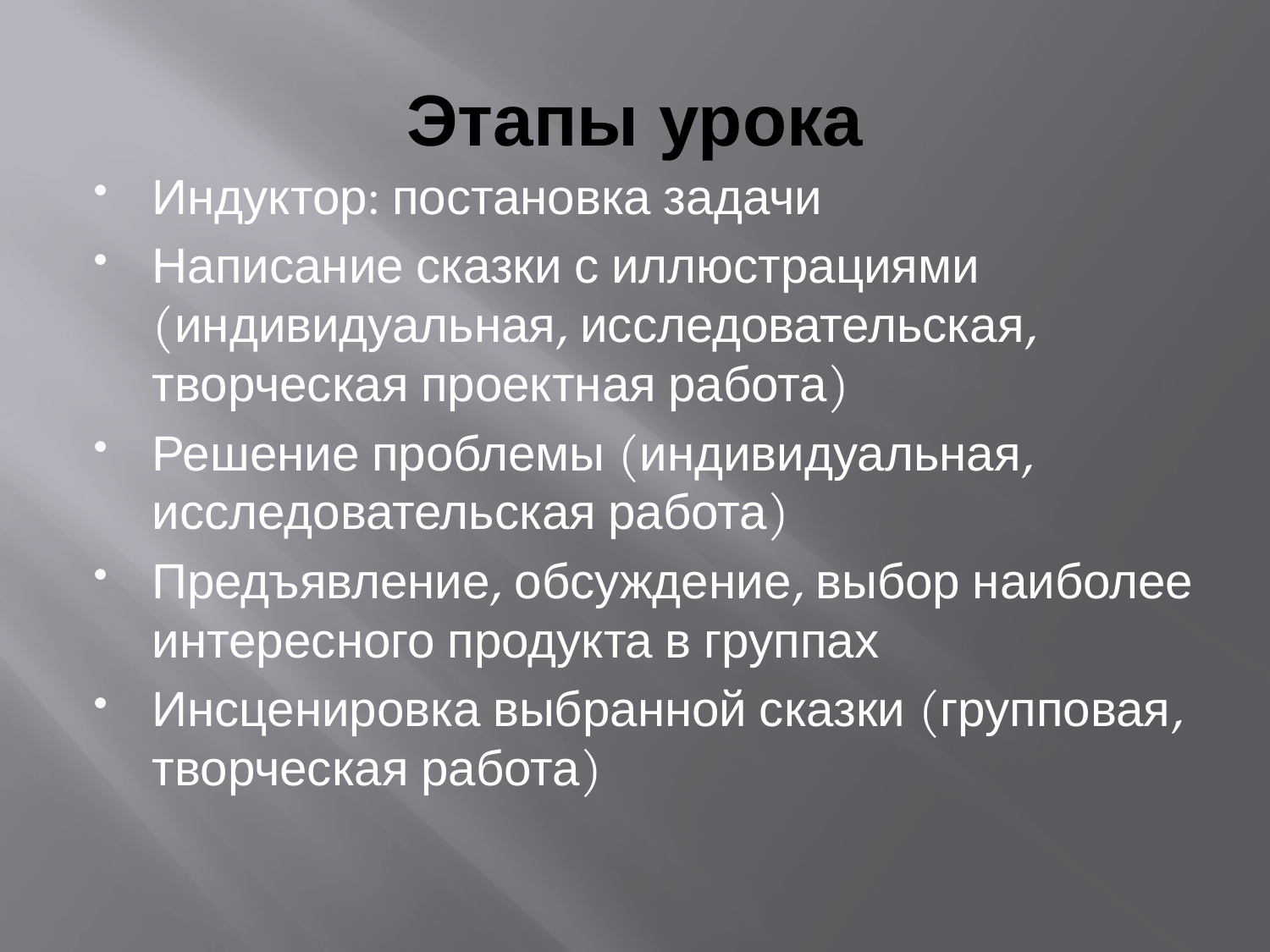

# Этапы урока
Индуктор: постановка задачи
Написание сказки с иллюстрациями (индивидуальная, исследовательская, творческая проектная работа)
Решение проблемы (индивидуальная, исследовательская работа)
Предъявление, обсуждение, выбор наиболее интересного продукта в группах
Инсценировка выбранной сказки (групповая, творческая работа)